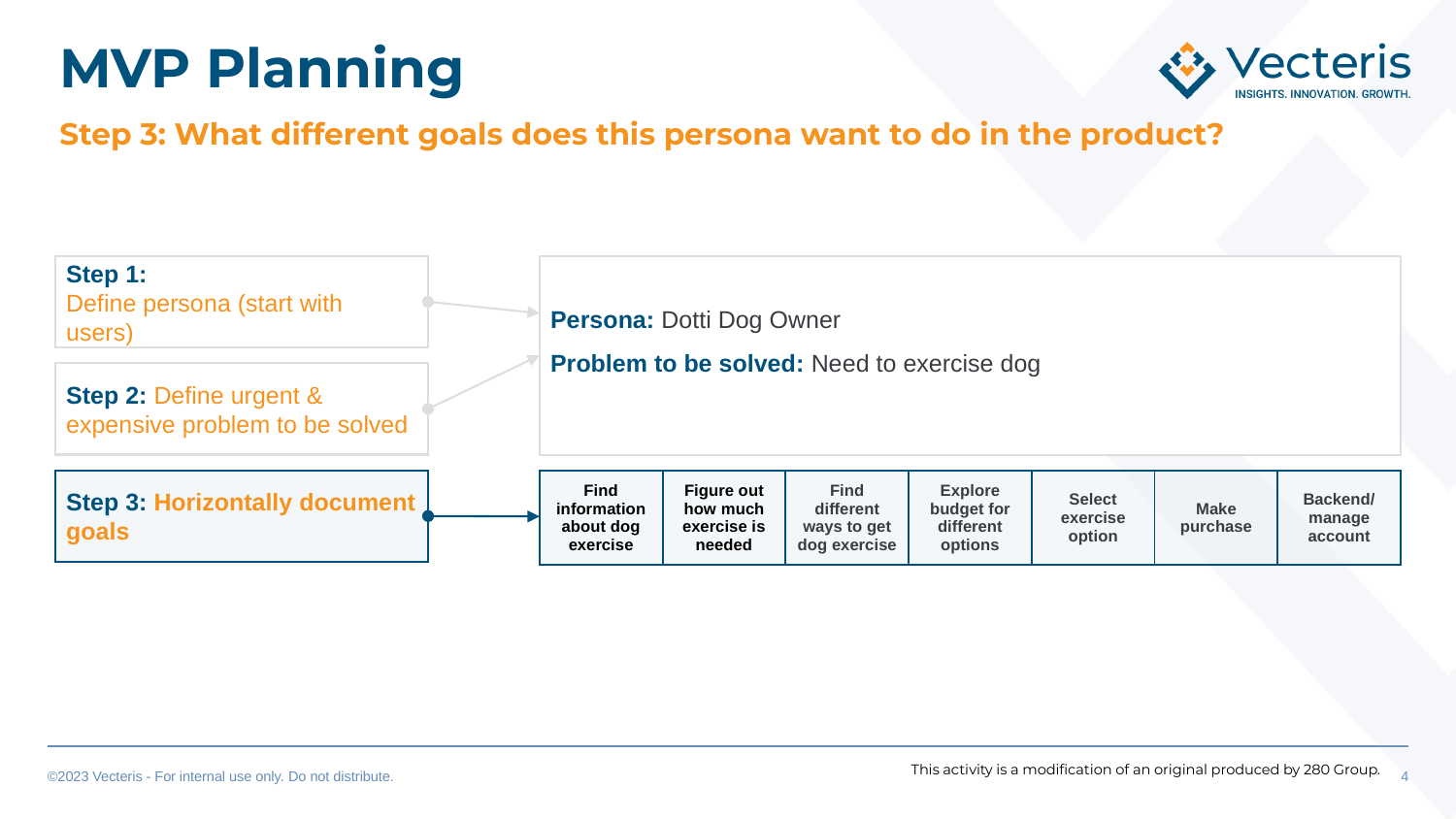

# MVP Planning

Step 3: What different goals does this persona want to do in the product?
Step 1:
Define persona (start with users)
Persona: Dotti Dog Owner
Problem to be solved: Need to exercise dog

Step 2: Define urgent & expensive problem to be solved
Step 3: Horizontally document goals
| Find information about dog exercise | Figure out how much exercise is needed | Find different ways to get dog exercise | Explore budget for different options | Select exercise option | Make purchase | Backend/ manage account |
| --- | --- | --- | --- | --- | --- | --- |
This activity is a modification of an original produced by 280 Group.